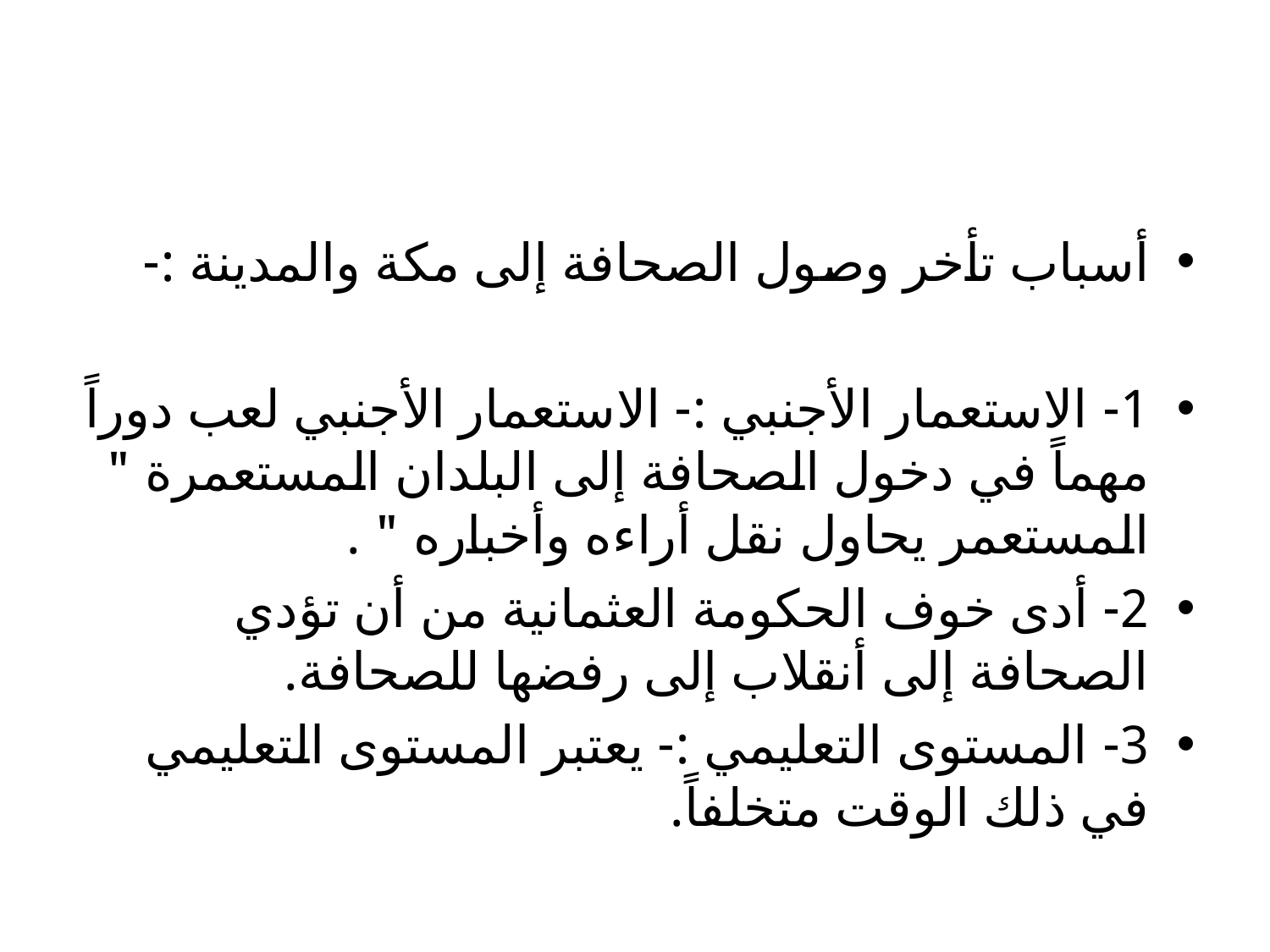

#
أسباب تأخر وصول الصحافة إلى مكة والمدينة :-

1- الاستعمار الأجنبي :- الاستعمار الأجنبي لعب دوراً مهماً في دخول الصحافة إلى البلدان المستعمرة " المستعمر يحاول نقل أراءه وأخباره " .
2- أدى خوف الحكومة العثمانية من أن تؤدي الصحافة إلى أنقلاب إلى رفضها للصحافة.
3- المستوى التعليمي :- يعتبر المستوى التعليمي في ذلك الوقت متخلفاً.